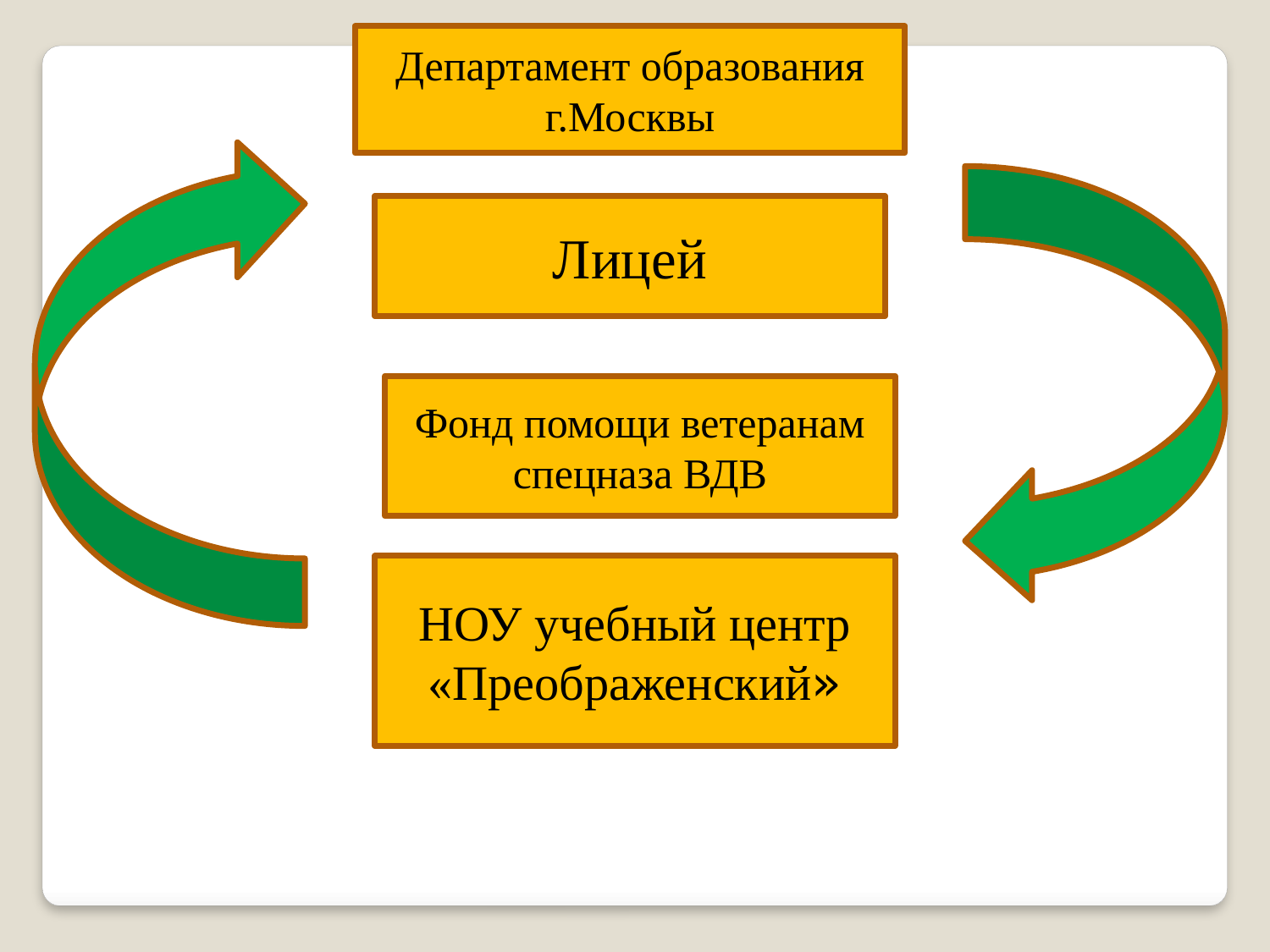

Департамент образования г.Москвы

Лицей
Фонд помощи ветеранам спецназа ВДВ
НОУ учебный центр «Преображенский»